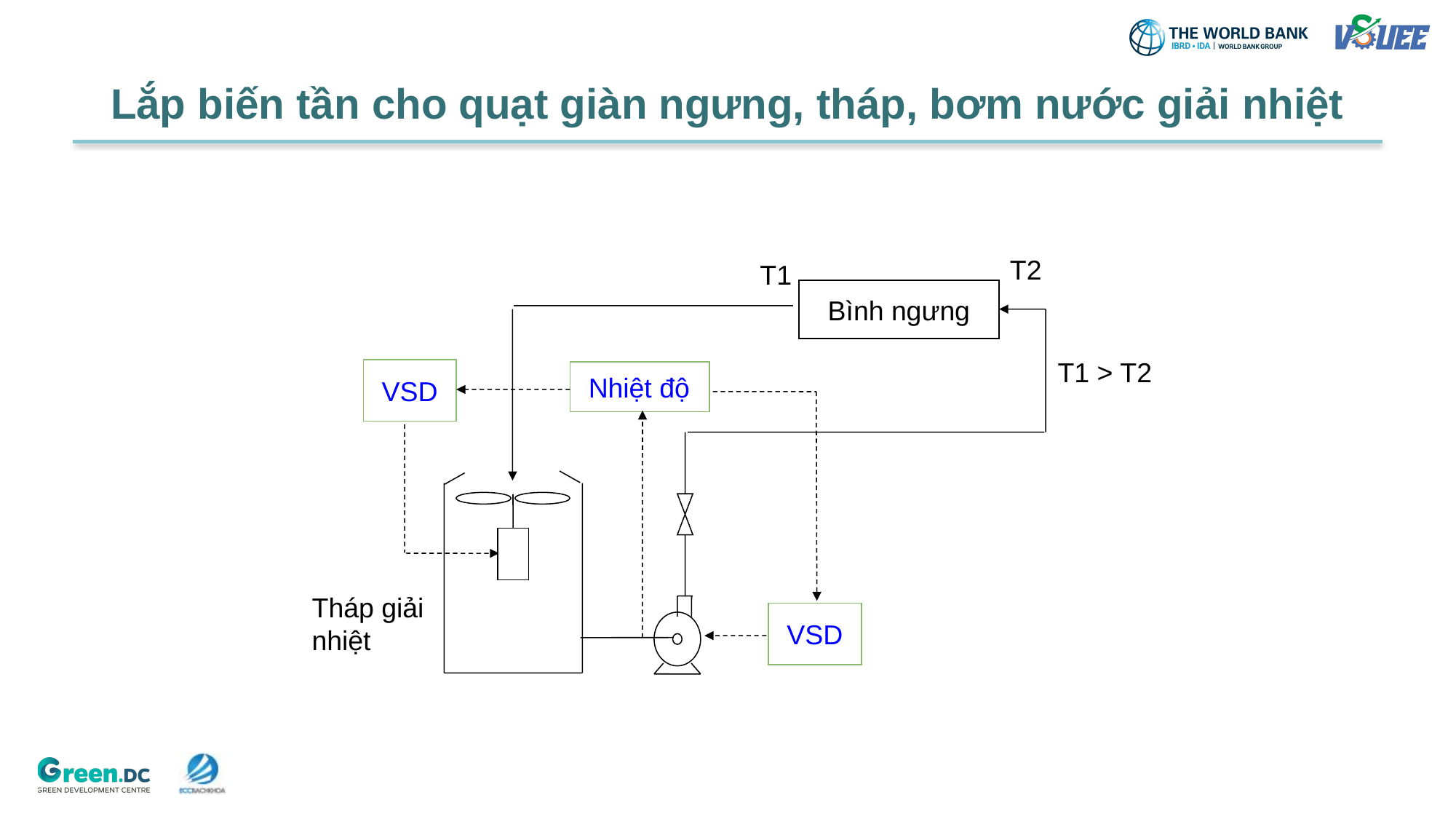

# Lắp biến tần cho quạt giàn ngưng, tháp, bơm nước giải nhiệt
T2
T1
Bình ngưng

T1 > T2
 VSD
 Nhiệt độ

Tháp giải nhiệt

 VSD